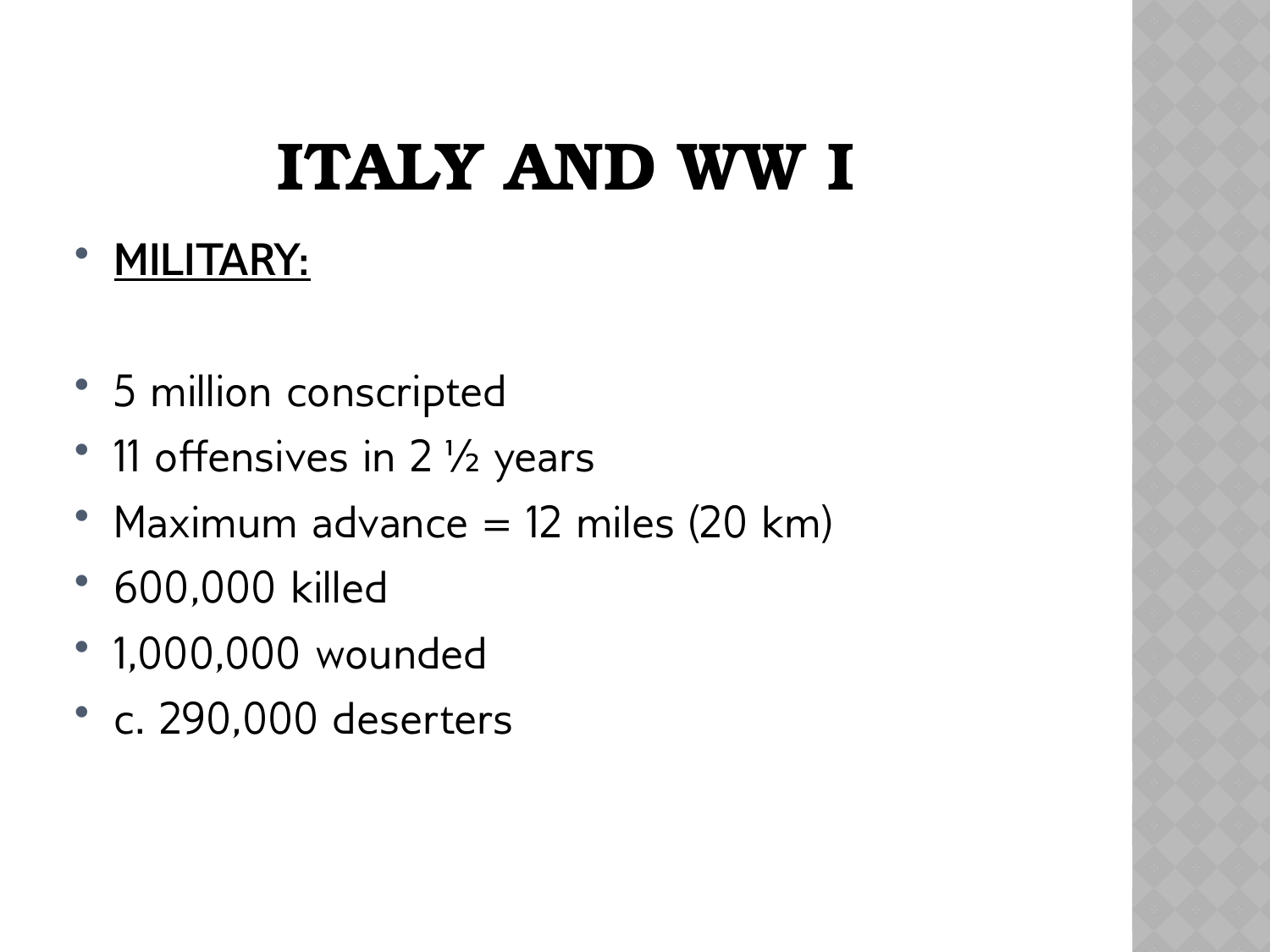

# Italy and ww i
MILITARY:

5 million conscripted
11 offensives in 2 ½ years
Maximum advance = 12 miles (20 km)
600,000 killed
1,000,000 wounded
c. 290,000 deserters